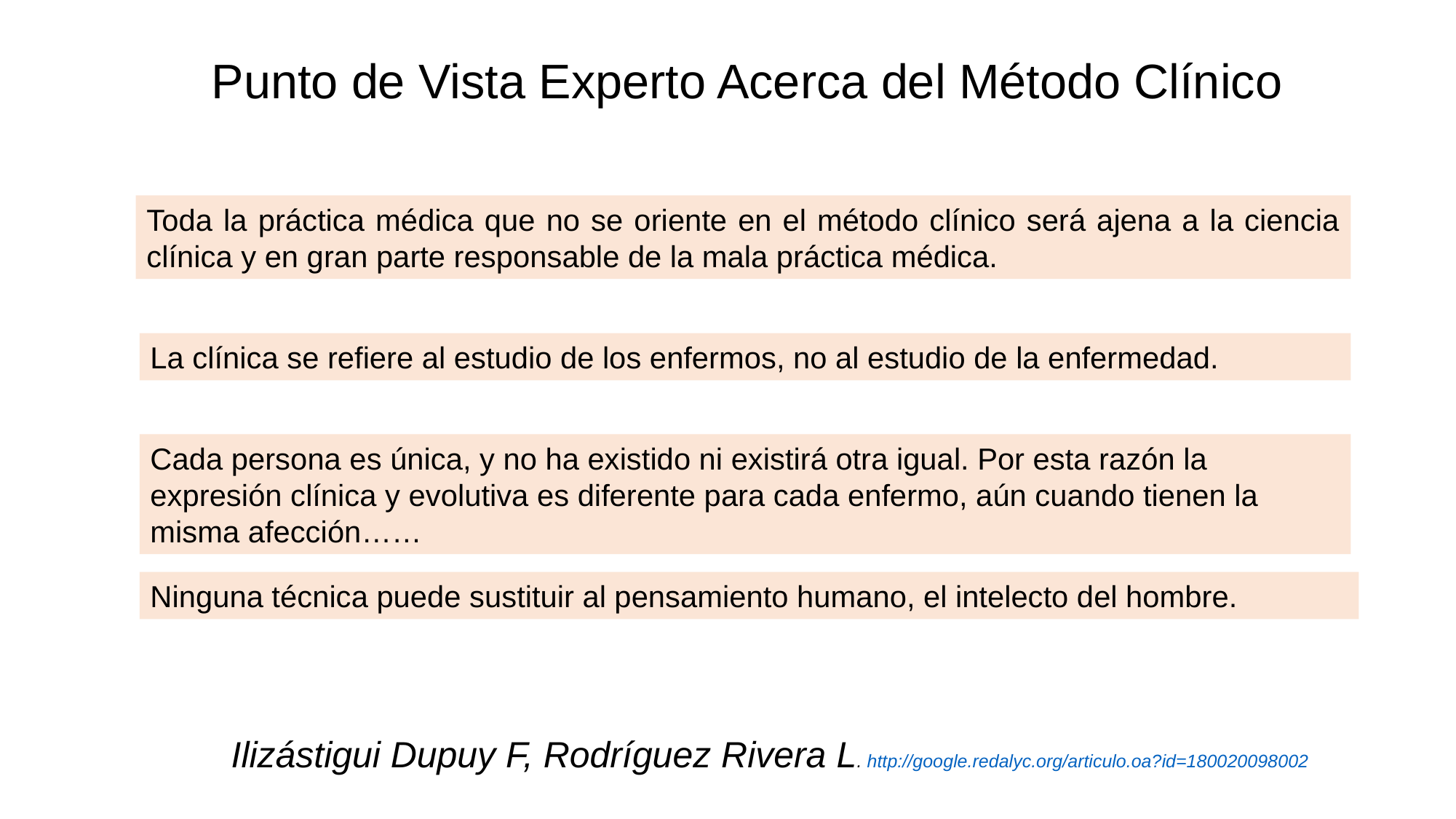

Punto de Vista Experto Acerca del Método Clínico
Toda la práctica médica que no se oriente en el método clínico será ajena a la ciencia clínica y en gran parte responsable de la mala práctica médica.
La clínica se refiere al estudio de los enfermos, no al estudio de la enfermedad.
Cada persona es única, y no ha existido ni existirá otra igual. Por esta razón la expresión clínica y evolutiva es diferente para cada enfermo, aún cuando tienen la misma afección……
Ninguna técnica puede sustituir al pensamiento humano, el intelecto del hombre.
Ilizástigui Dupuy F, Rodríguez Rivera L. http://google.redalyc.org/articulo.oa?id=180020098002